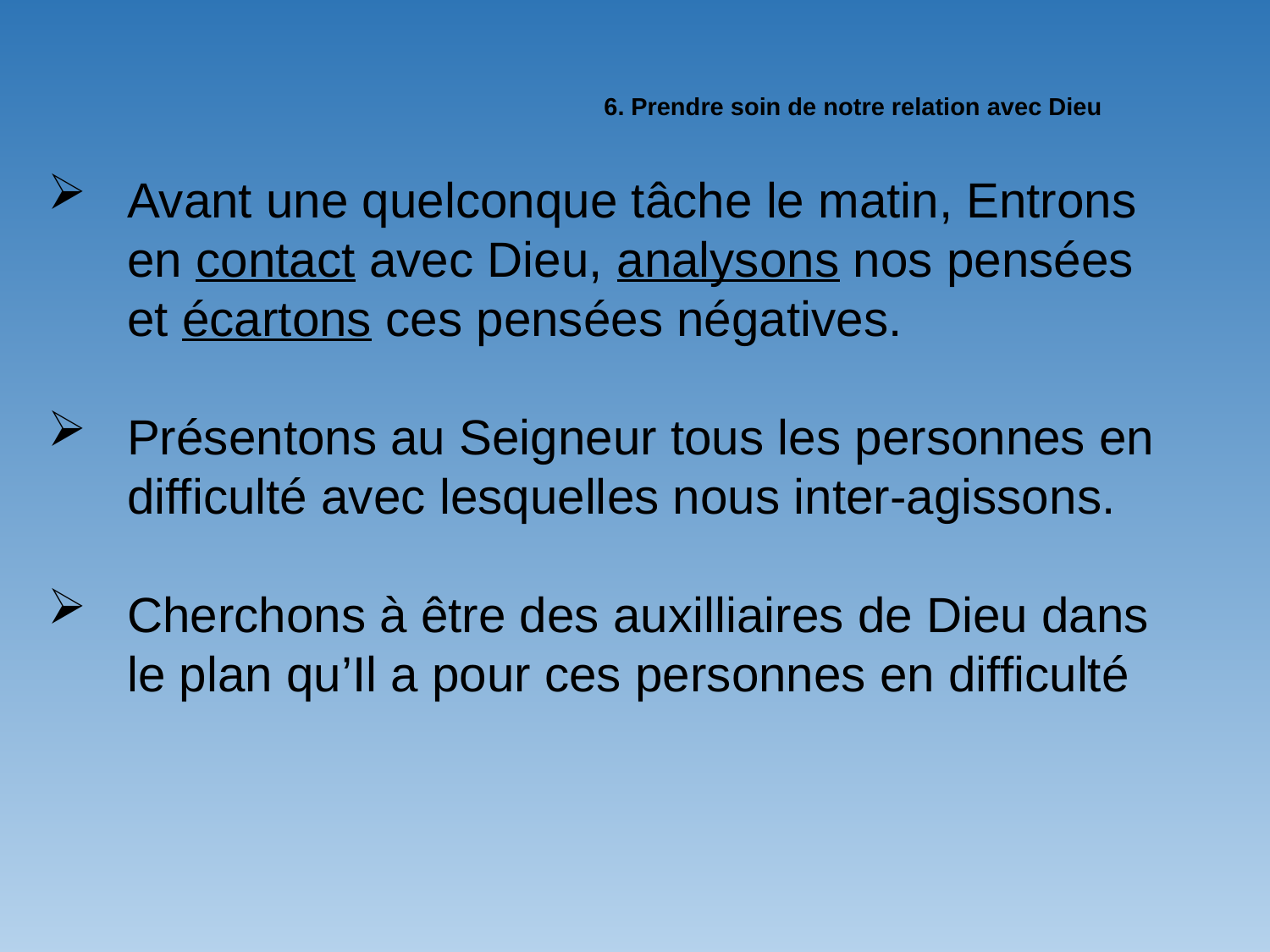

# 6. Prendre soin de notre relation avec Dieu
Avant une quelconque tâche le matin, Entrons en contact avec Dieu, analysons nos pensées et écartons ces pensées négatives.

Présentons au Seigneur tous les personnes en difficulté avec lesquelles nous inter-agissons.

Cherchons à être des auxilliaires de Dieu dans le plan qu’Il a pour ces personnes en difficulté